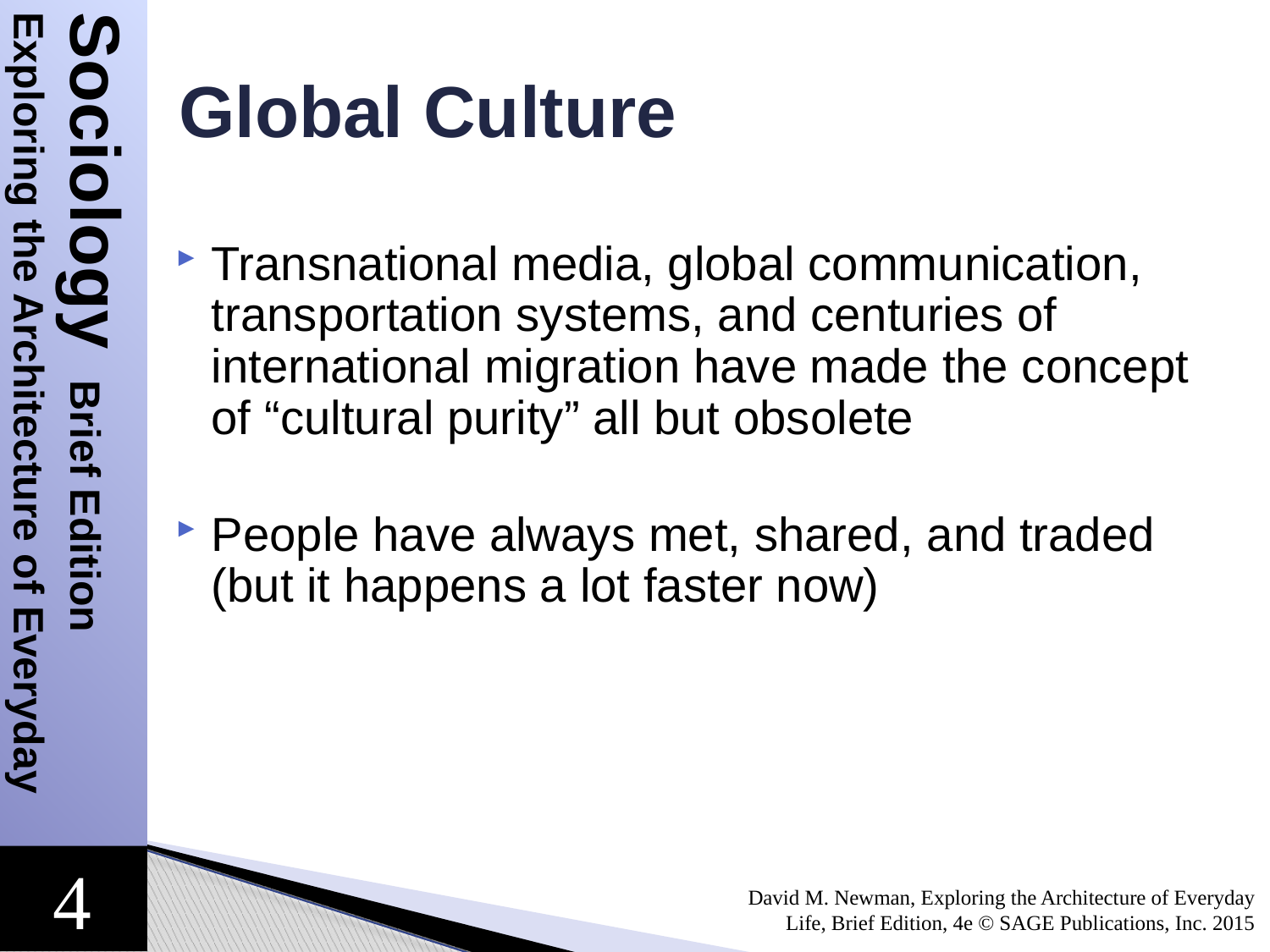

# Global Culture
Transnational media, global communication, transportation systems, and centuries of international migration have made the concept of “cultural purity” all but obsolete

People have always met, shared, and traded (but it happens a lot faster now)

David M. Newman, Exploring the Architecture of Everyday Life, Brief Edition, 4e © SAGE Publications, Inc. 2015